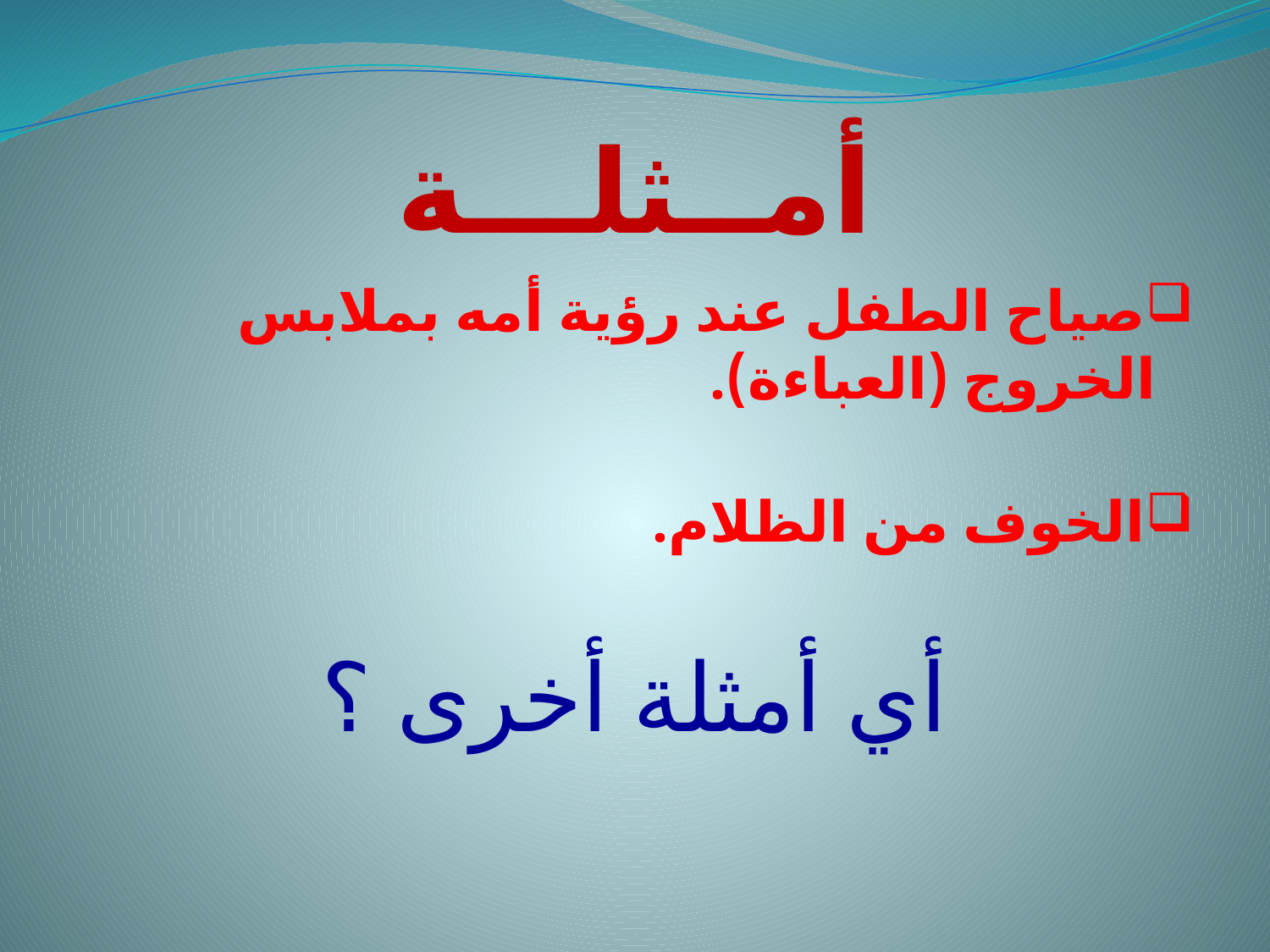

# أمــثلـــة
صياح الطفل عند رؤية أمه بملابس الخروج (العباءة).

الخوف من الظلام.

أي أمثلة أخرى ؟